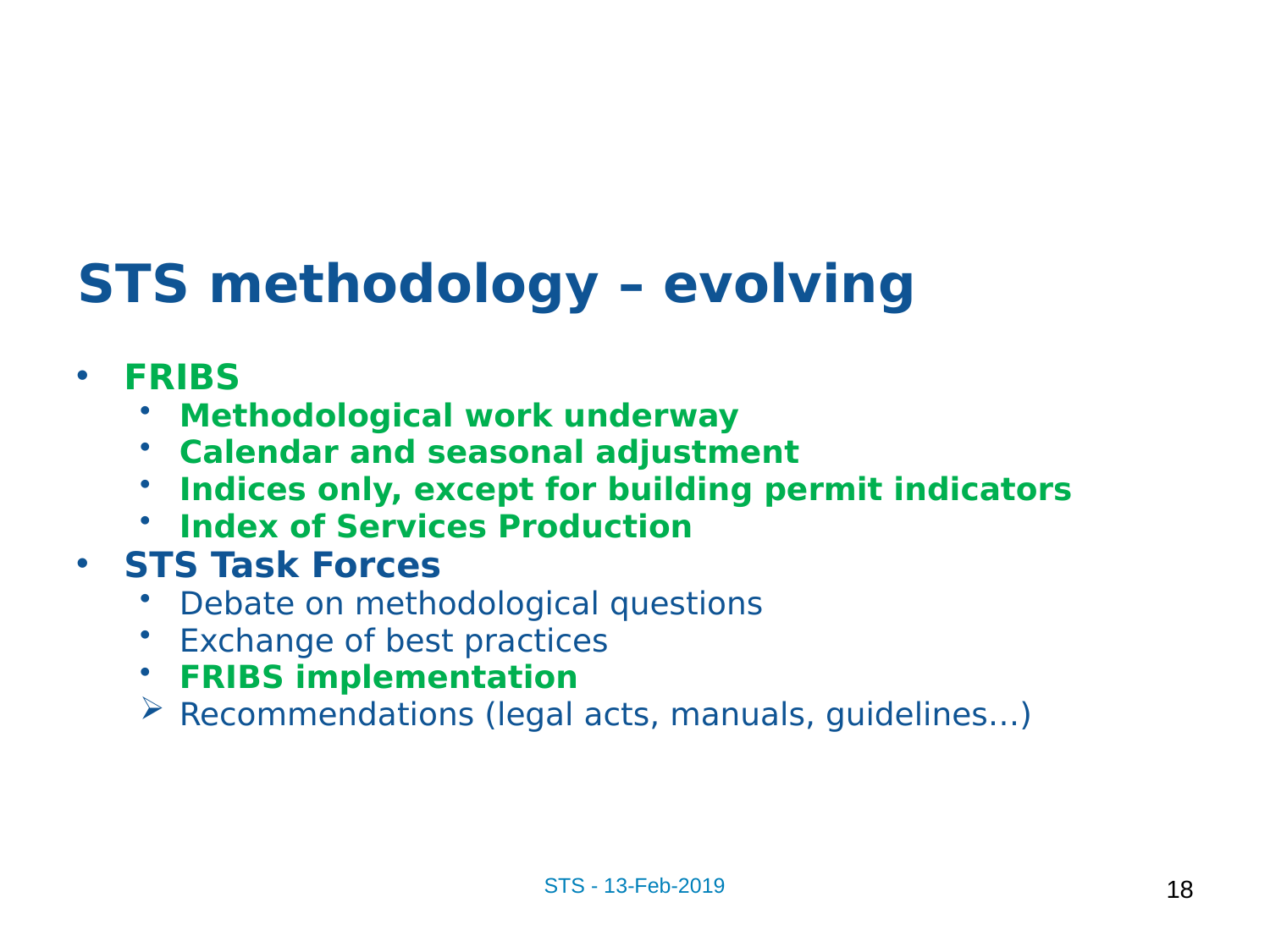

# STS methodology – evolving
FRIBS
Methodological work underway
Calendar and seasonal adjustment
Indices only, except for building permit indicators
Index of Services Production
STS Task Forces
Debate on methodological questions
Exchange of best practices
FRIBS implementation
Recommendations (legal acts, manuals, guidelines…)

STS - 13-Feb-2019
18